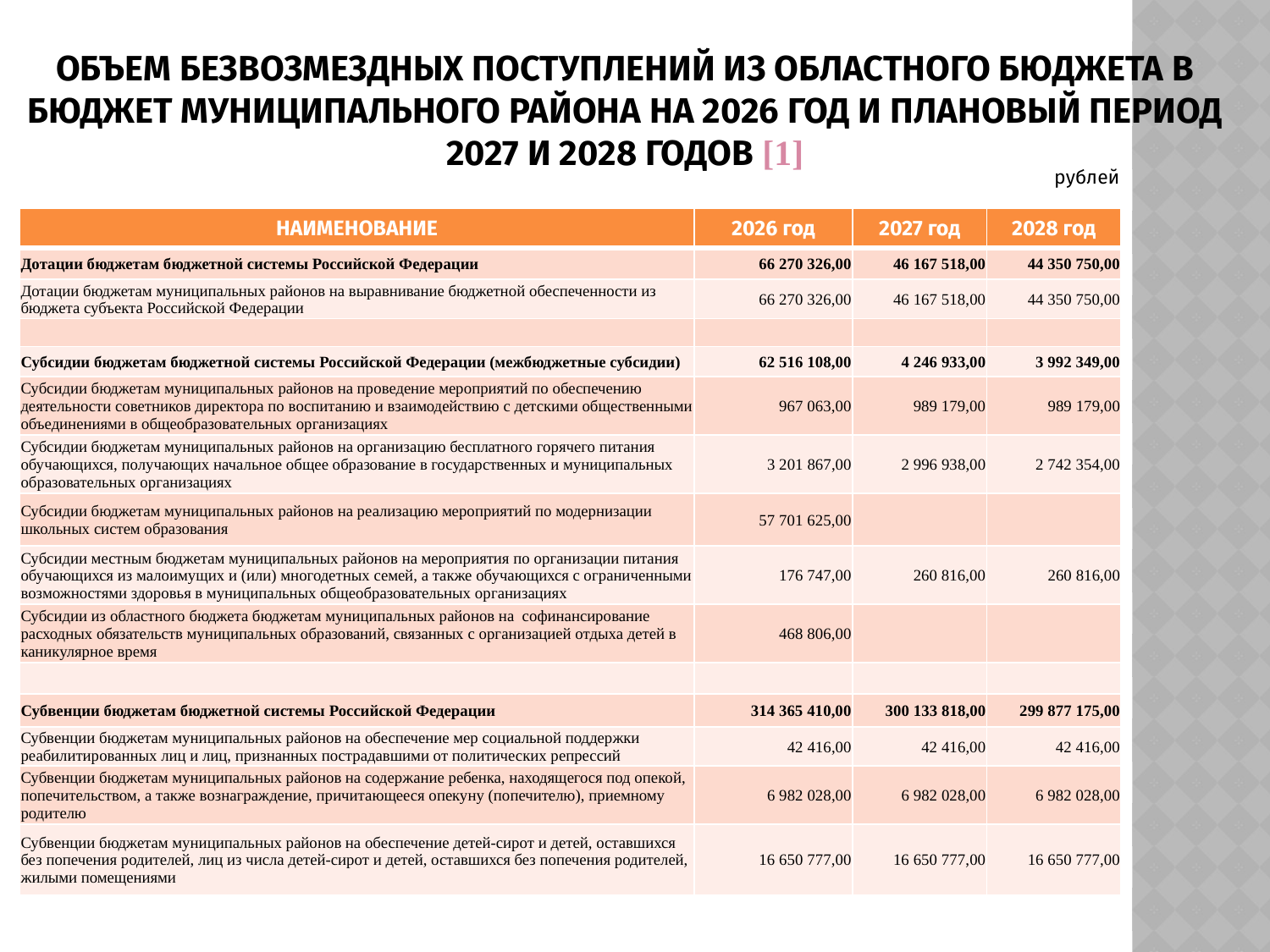

# ОБЪЕМ БЕЗВОЗМЕЗДНЫХ ПОСТУПЛЕНИЙ ИЗ ОБЛАСТНОГО БЮДЖЕТА В БЮДЖЕТ МУНИЦИПАЛЬНОГО РАЙОНА НА 2026 ГОД И ПЛАНОВЫЙ ПЕРИОД 2027 И 2028 ГОДОВ [1]
рублей
| НАИМЕНОВАНИЕ | 2026 год | 2027 год | 2028 год |
| --- | --- | --- | --- |
| Дотации бюджетам бюджетной системы Российской Федерации | 66 270 326,00 | 46 167 518,00 | 44 350 750,00 |
| Дотации бюджетам муниципальных районов на выравнивание бюджетной обеспеченности из бюджета субъекта Российской Федерации | 66 270 326,00 | 46 167 518,00 | 44 350 750,00 |
|  |  |  |  |
| Субсидии бюджетам бюджетной системы Российской Федерации (межбюджетные субсидии) | 62 516 108,00 | 4 246 933,00 | 3 992 349,00 |
| Субсидии бюджетам муниципальных районов на проведение мероприятий по обеспечению деятельности советников директора по воспитанию и взаимодействию с детскими общественными объединениями в общеобразовательных организациях | 967 063,00 | 989 179,00 | 989 179,00 |
| Субсидии бюджетам муниципальных районов на организацию бесплатного горячего питания обучающихся, получающих начальное общее образование в государственных и муниципальных образовательных организациях | 3 201 867,00 | 2 996 938,00 | 2 742 354,00 |
| Субсидии бюджетам муниципальных районов на реализацию мероприятий по модернизации школьных систем образования | 57 701 625,00 |  |  |
| Субсидии местным бюджетам муниципальных районов на мероприятия по организации питания обучающихся из малоимущих и (или) многодетных семей, а также обучающихся с ограниченными возможностями здоровья в муниципальных общеобразовательных организациях | 176 747,00 | 260 816,00 | 260 816,00 |
| Субсидии из областного бюджета бюджетам муниципальных районов на софинансирование расходных обязательств муниципальных образований, связанных с организацией отдыха детей в каникулярное время | 468 806,00 |  |  |
|  |  |  |  |
| Субвенции бюджетам бюджетной системы Российской Федерации | 314 365 410,00 | 300 133 818,00 | 299 877 175,00 |
| Субвенции бюджетам муниципальных районов на обеспечение мер социальной поддержки реабилитированных лиц и лиц, признанных пострадавшими от политических репрессий | 42 416,00 | 42 416,00 | 42 416,00 |
| Субвенции бюджетам муниципальных районов на содержание ребенка, находящегося под опекой, попечительством, а также вознаграждение, причитающееся опекуну (попечителю), приемному родителю | 6 982 028,00 | 6 982 028,00 | 6 982 028,00 |
| Субвенции бюджетам муниципальных районов на обеспечение детей-сирот и детей, оставшихся без попечения родителей, лиц из числа детей-сирот и детей, оставшихся без попечения родителей, жилыми помещениями | 16 650 777,00 | 16 650 777,00 | 16 650 777,00 |